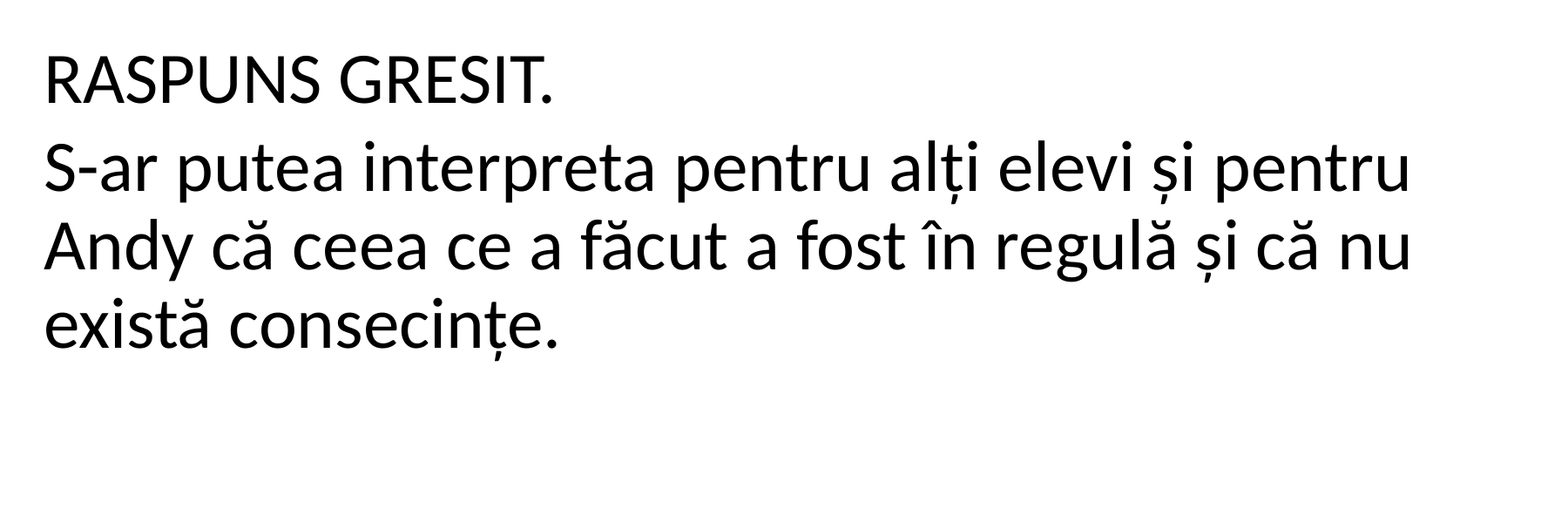

RASPUNS GRESIT.
S-ar putea interpreta pentru alți elevi și pentru Andy că ceea ce a făcut a fost în regulă și că nu există consecințe.